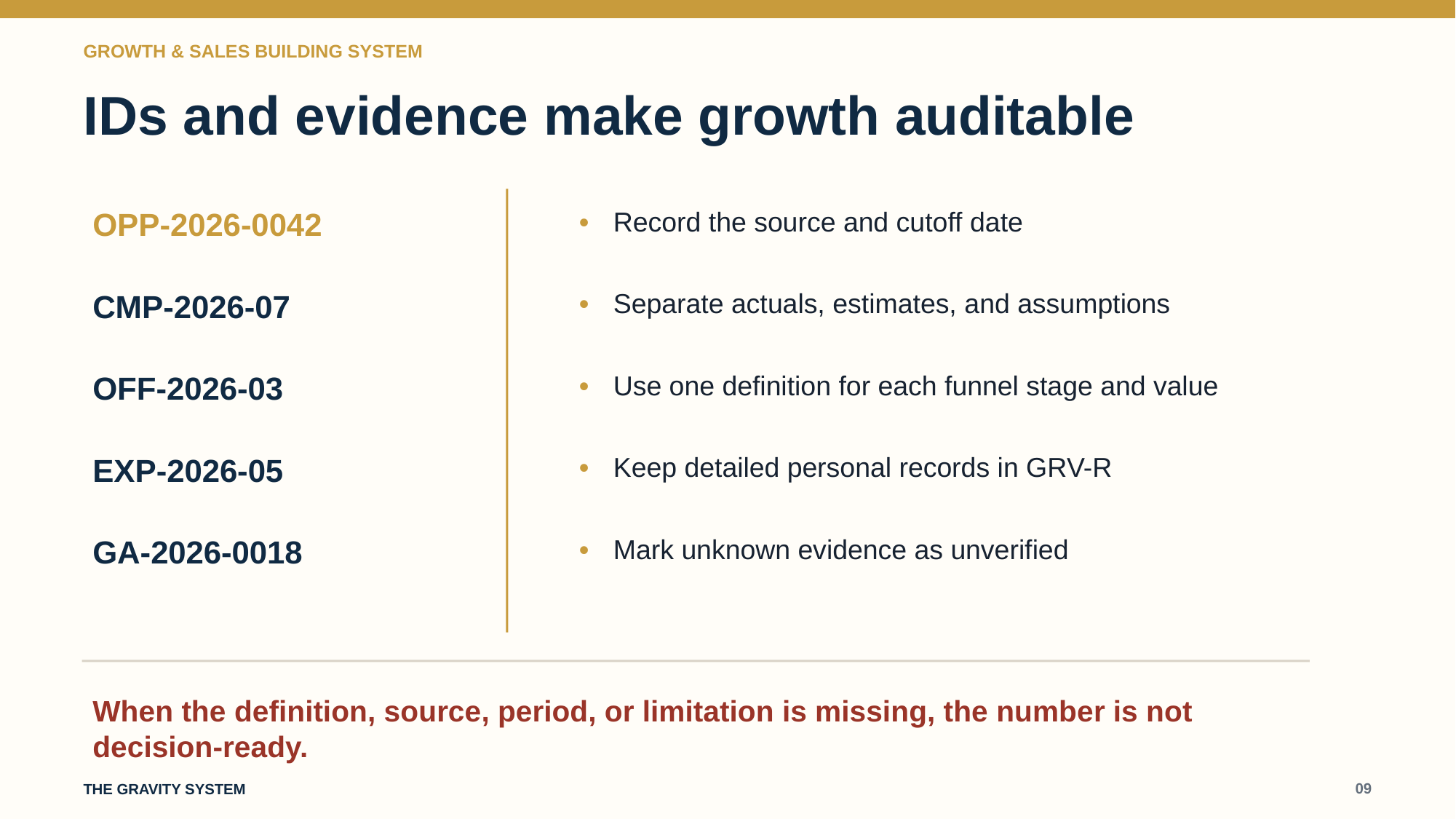

GROWTH & SALES BUILDING SYSTEM
IDs and evidence make growth auditable

OPP-2026-0042
•
Record the source and cutoff date
CMP-2026-07
•
Separate actuals, estimates, and assumptions
OFF-2026-03
•
Use one definition for each funnel stage and value
EXP-2026-05
•
Keep detailed personal records in GRV-R
GA-2026-0018
•
Mark unknown evidence as unverified

When the definition, source, period, or limitation is missing, the number is not decision-ready.
09
THE GRAVITY SYSTEM